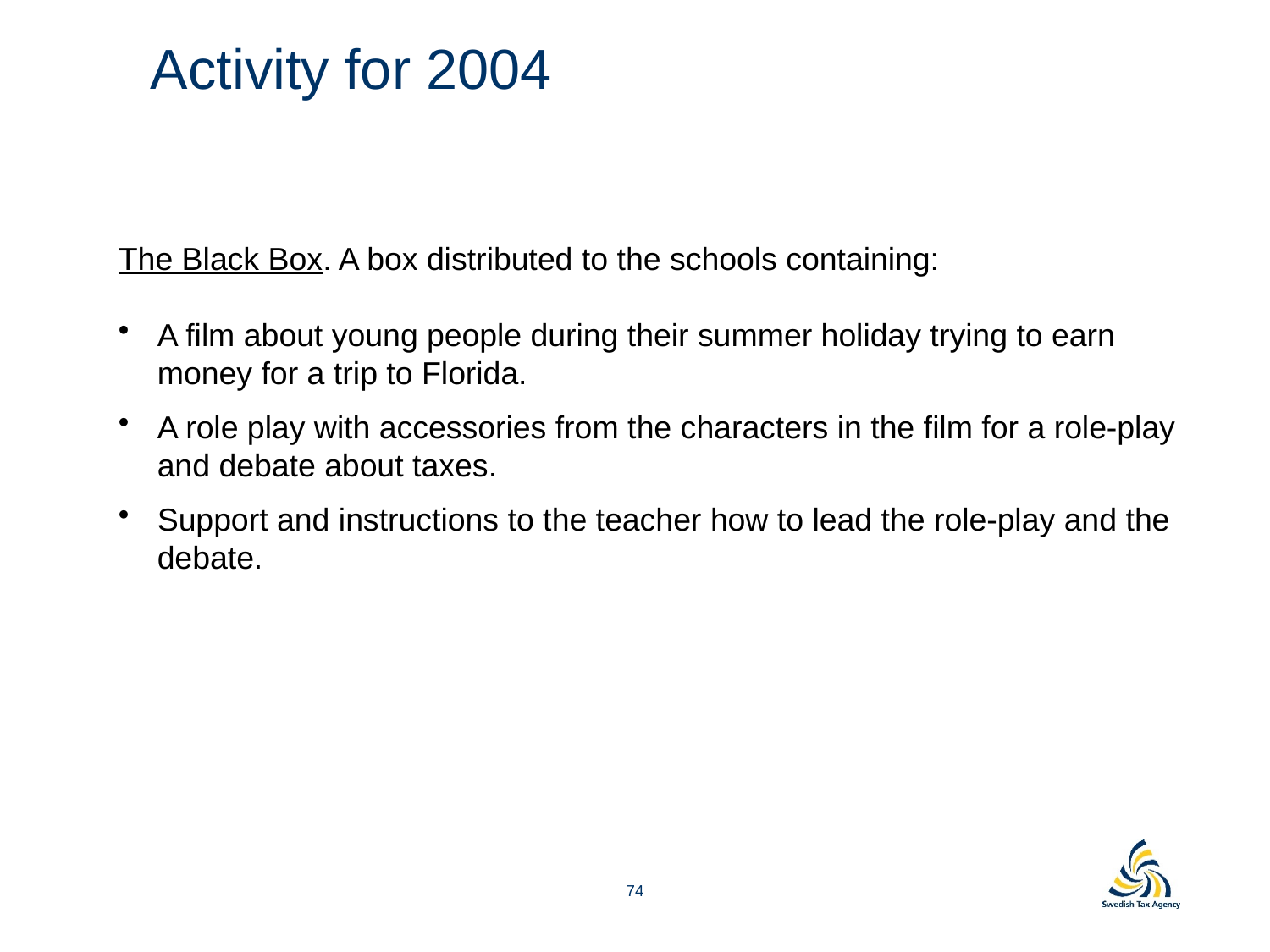

# Activity for 2004
The Black Box. A box distributed to the schools containing:
A film about young people during their summer holiday trying to earn money for a trip to Florida.
A role play with accessories from the characters in the film for a role-play and debate about taxes.
Support and instructions to the teacher how to lead the role-play and the debate.

74